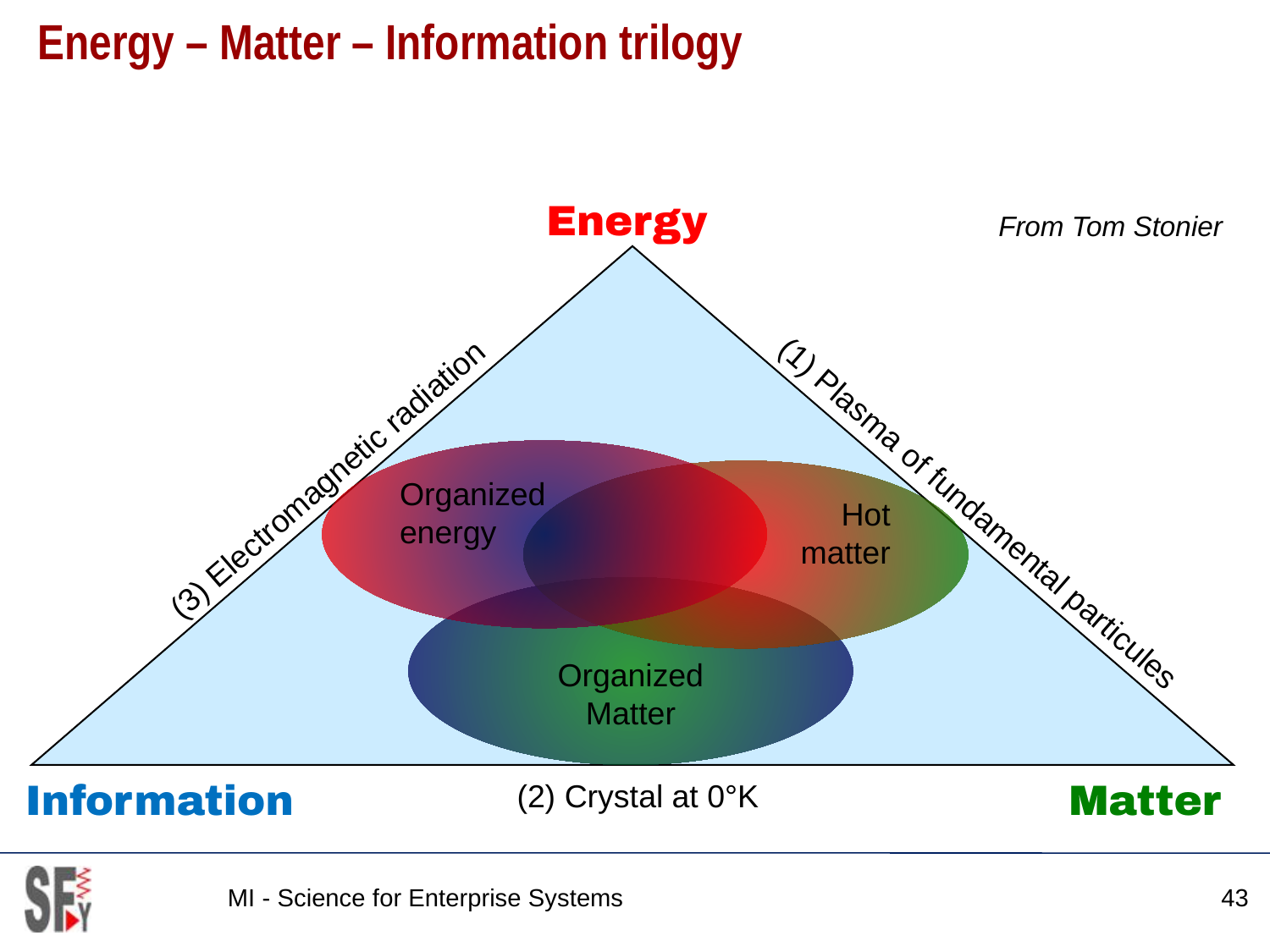

# Energy – Matter – Information trilogy
Energy
From Tom Stonier

Organized
energy
(3) Electromagnetic radiation
Hot
matter
Plasma of fundamental particules
Organized
Matter
Information
Matter
(2) Crystal at 0°K
MI - Science for Enterprise Systems
43